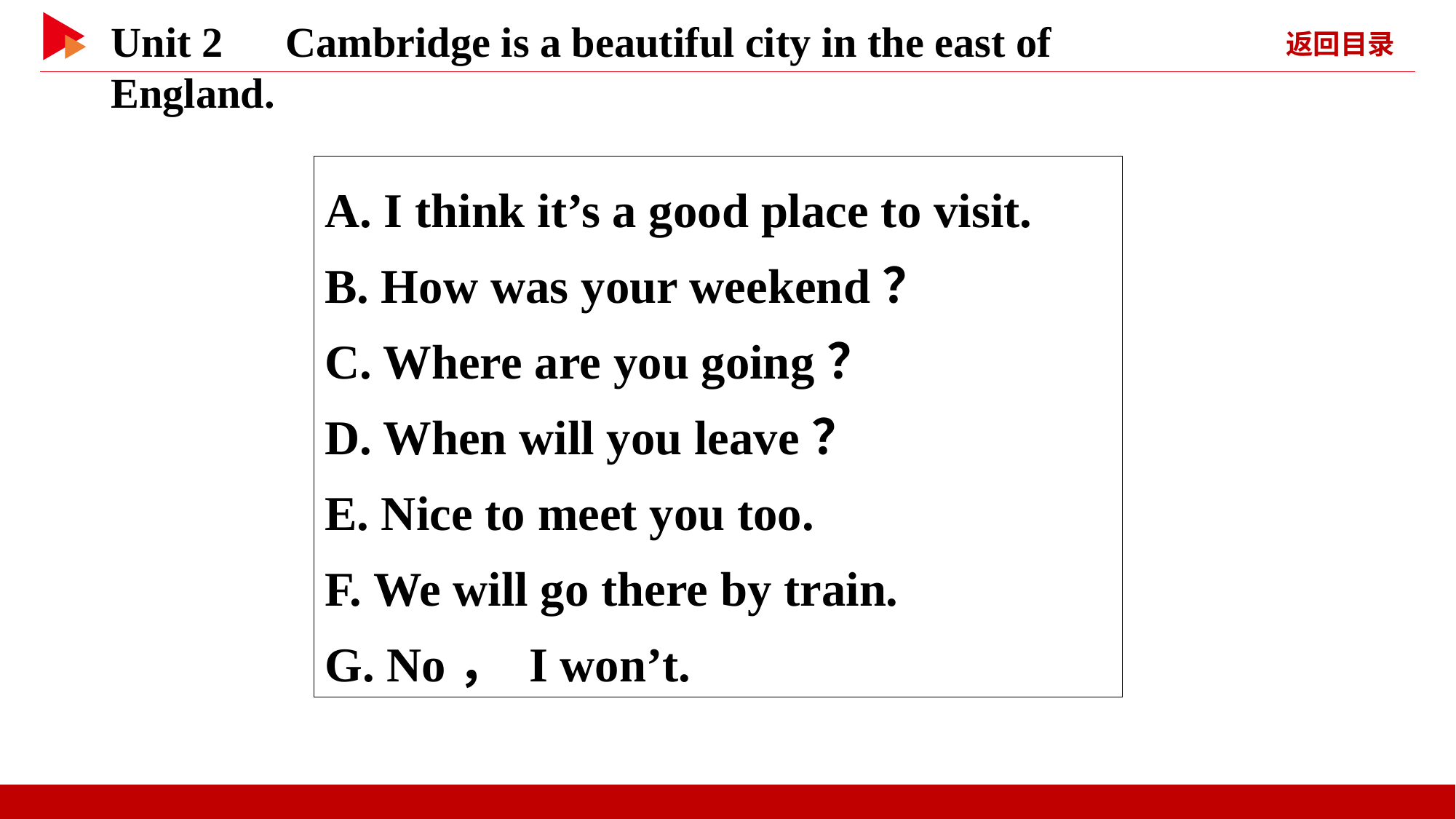

A. I think it’s a good place to visit.
B. How was your weekend？
C. Where are you going？
D. When will you leave？
E. Nice to meet you too.
F. We will go there by train.
G. No， I won’t.